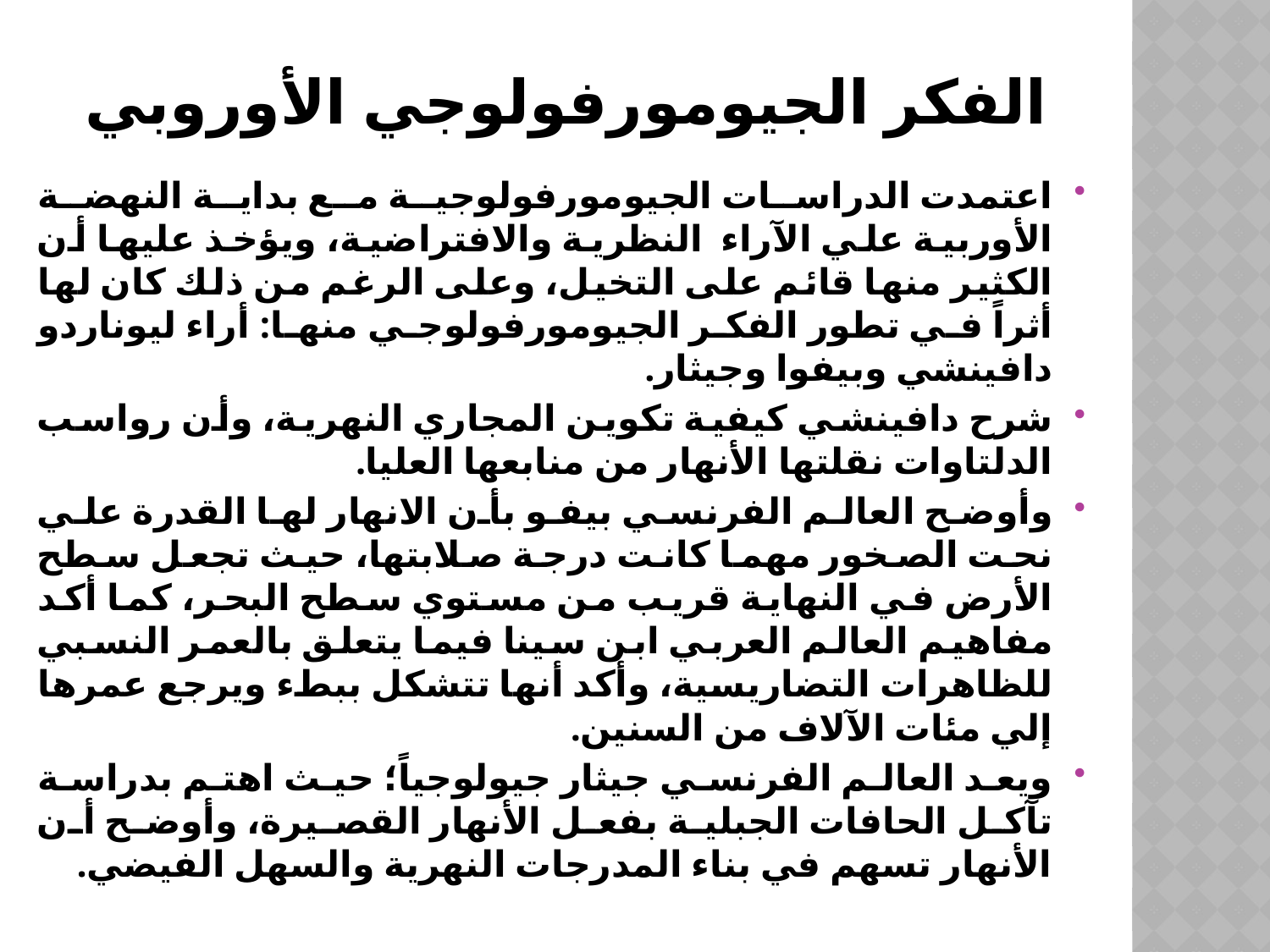

# الفكر الجيومورفولوجي الأوروبي
اعتمدت الدراسات الجيومورفولوجية مع بداية النهضة الأوربية علي الآراء  النظرية والافتراضية، ويؤخذ عليها أن الكثير منها قائم على التخيل، وعلى الرغم من ذلك كان لها أثراً في تطور الفكر الجيومورفولوجي منها: أراء ليوناردو دافينشي وبيفوا وجيثار.
شرح دافينشي كيفية تكوين المجاري النهرية، وأن رواسب الدلتاوات نقلتها الأنهار من منابعها العليا.
وأوضح العالم الفرنسي بيفو بأن الانهار لها القدرة علي نحت الصخور مهما كانت درجة صلابتها، حيث تجعل سطح الأرض في النهاية قريب من مستوي سطح البحر، كما أكد مفاهيم العالم العربي ابن سينا فيما يتعلق بالعمر النسبي للظاهرات التضاريسية، وأكد أنها تتشكل ببطء ويرجع عمرها إلي مئات الآلاف من السنين.
ويعد العالم الفرنسي جيثار جيولوجياً؛ حيث اهتم بدراسة تآكل الحافات الجبلية بفعل الأنهار القصيرة، وأوضح أن الأنهار تسهم في بناء المدرجات النهرية والسهل الفيضي.